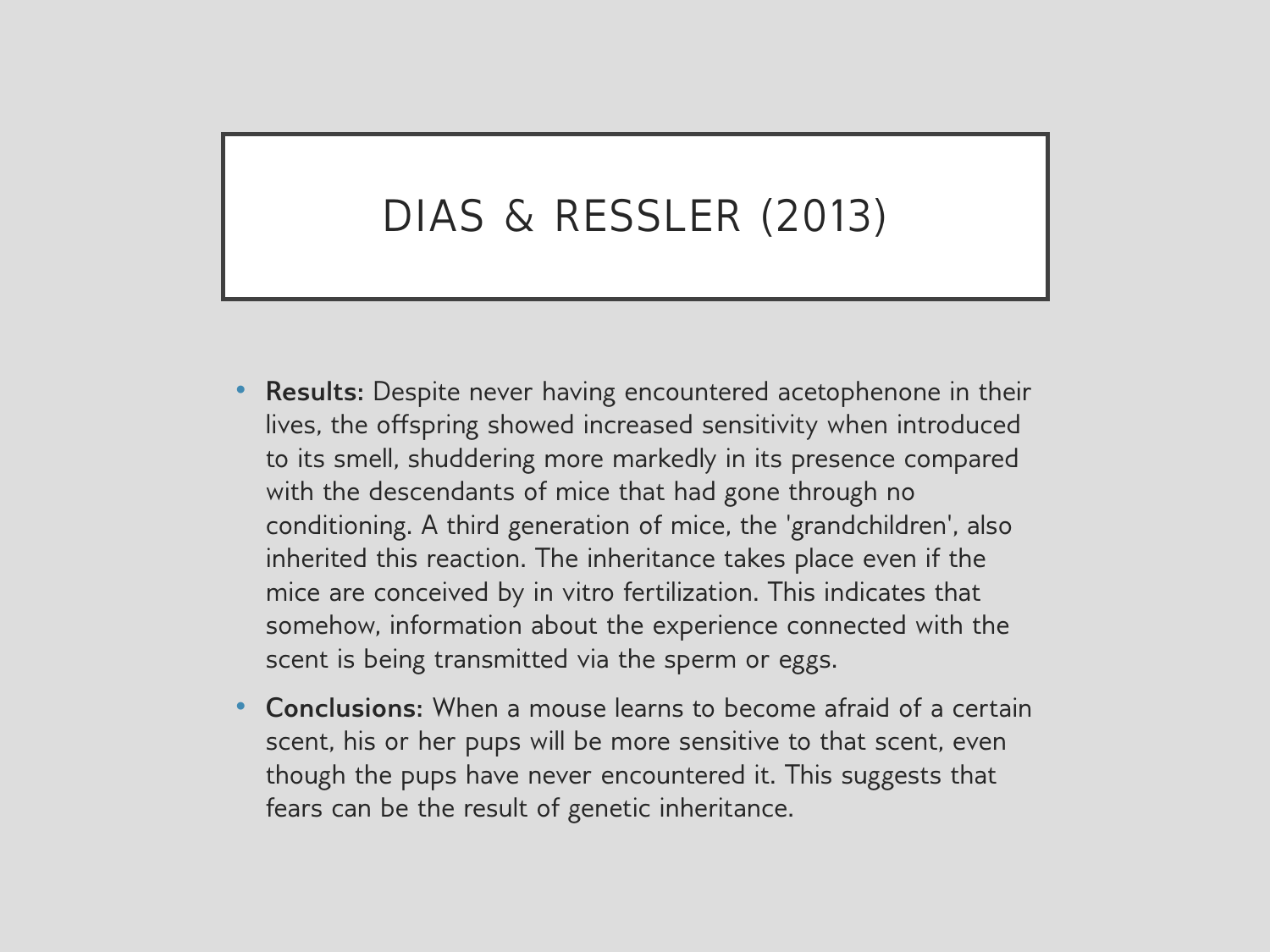

# Dias & ressler (2013)
Results: Despite never having encountered acetophenone in their lives, the offspring showed increased sensitivity when introduced to its smell, shuddering more markedly in its presence compared with the descendants of mice that had gone through no conditioning. A third generation of mice, the 'grandchildren', also inherited this reaction. The inheritance takes place even if the mice are conceived by in vitro fertilization. This indicates that somehow, information about the experience connected with the scent is being transmitted via the sperm or eggs.
Conclusions: When a mouse learns to become afraid of a certain scent, his or her pups will be more sensitive to that scent, even though the pups have never encountered it. This suggests that fears can be the result of genetic inheritance.